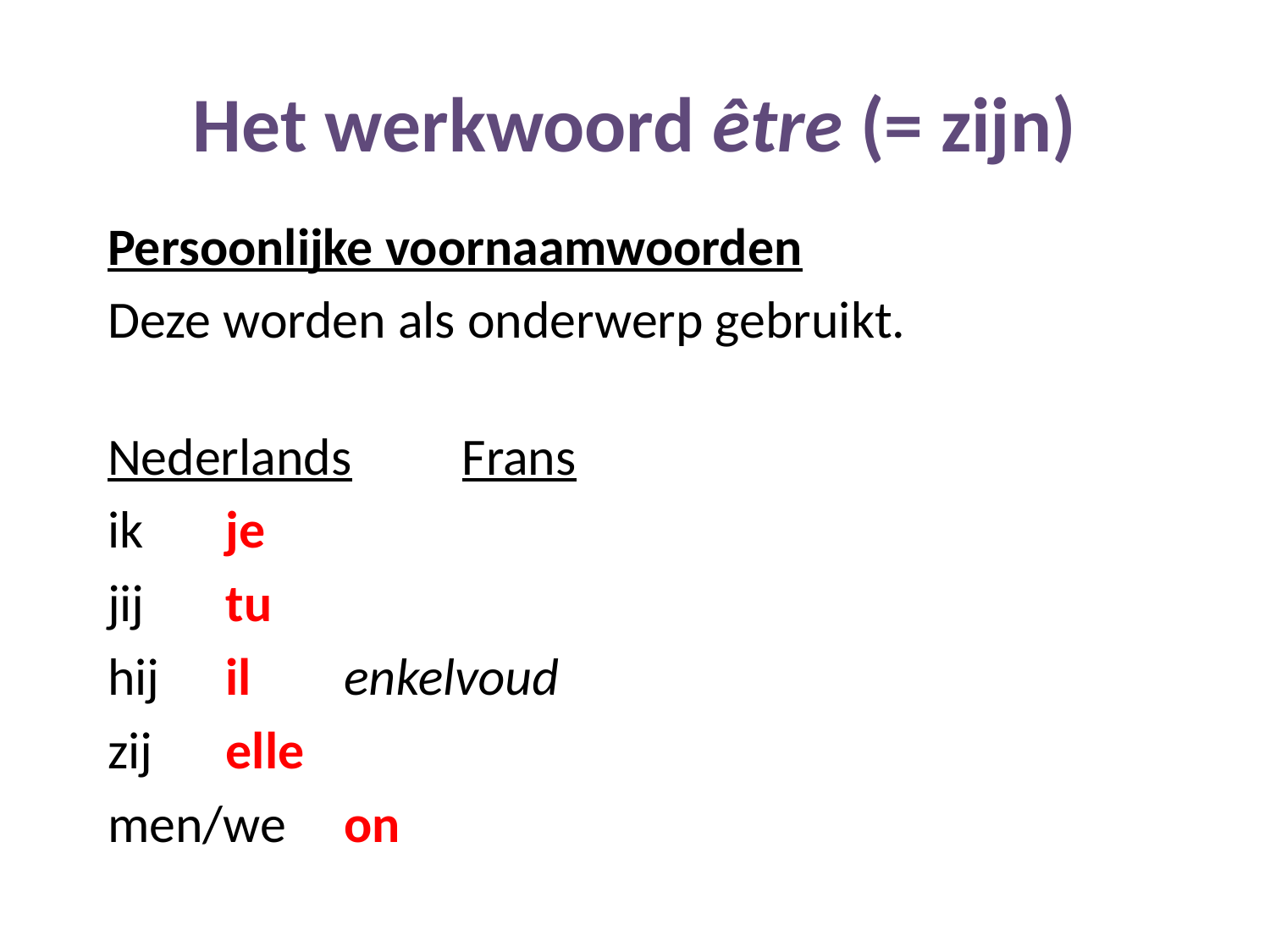

# Het werkwoord être (= zijn)
Persoonlijke voornaamwoorden
Deze worden als onderwerp gebruikt.
Nederlands	Frans
ik			je
jij			tu
hij			il			enkelvoud
zij			elle
men/we		on